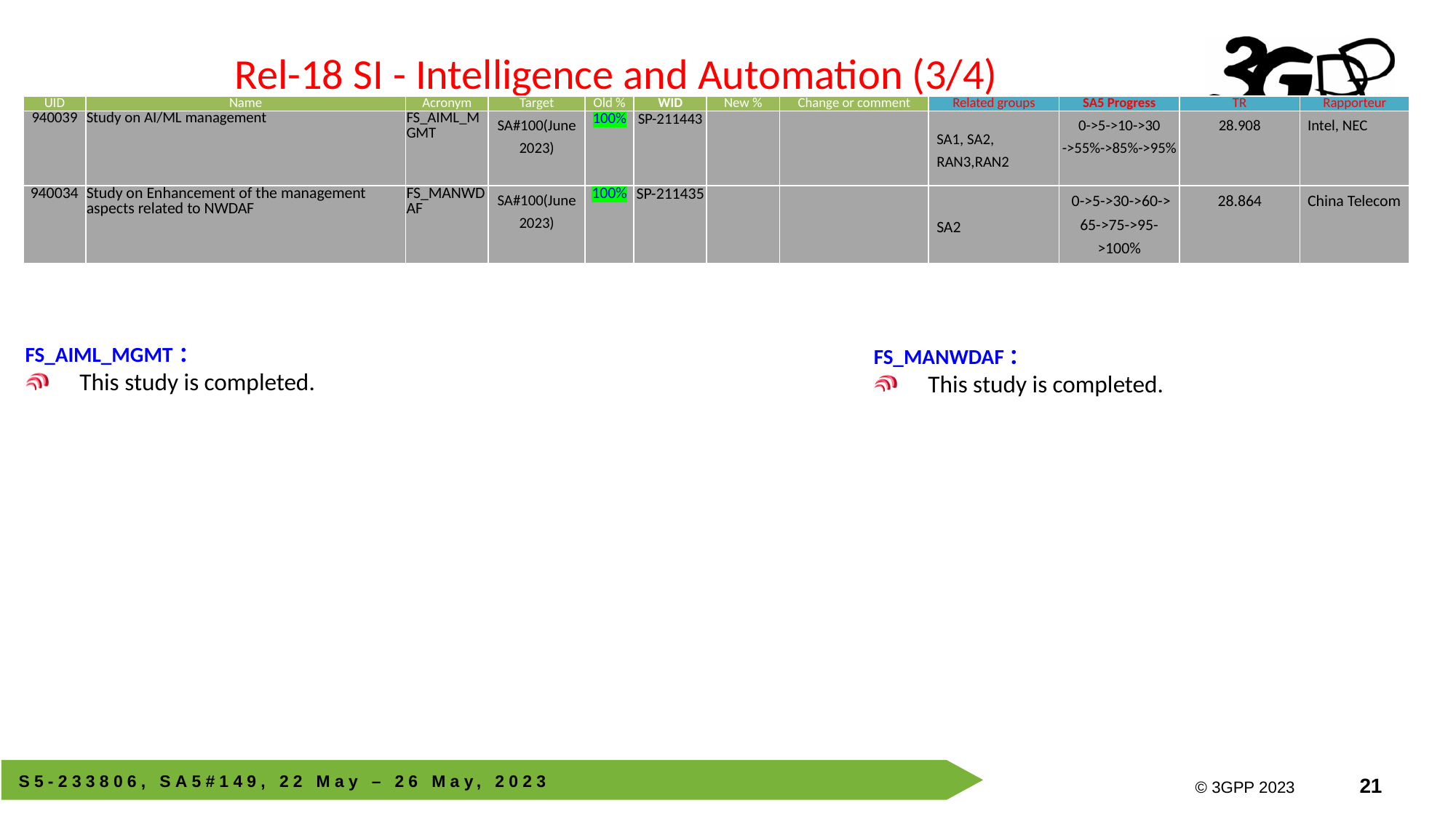

# Rel-18 SI - Intelligence and Automation (3/4)
| UID | Name | Acronym | Target | Old % | WID | New % | Change or comment | Related groups | SA5 Progress | TR | Rapporteur |
| --- | --- | --- | --- | --- | --- | --- | --- | --- | --- | --- | --- |
| 940039 | Study on AI/ML management | FS\_AIML\_MGMT | SA#100(June 2023) | 100% | SP-211443 |  |  | SA1, SA2, RAN3,RAN2 | 0->5->10->30 ->55%->85%->95% | 28.908 | Intel, NEC |
| 940034 | Study on Enhancement of the management aspects related to NWDAF | FS\_MANWDAF | SA#100(June 2023) | 100% | SP-211435 |  |  | SA2 | 0->5->30->60-> 65->75->95->100% | 28.864 | China Telecom |
FS_AIML_MGMT：
This study is completed.
FS_MANWDAF：
This study is completed.